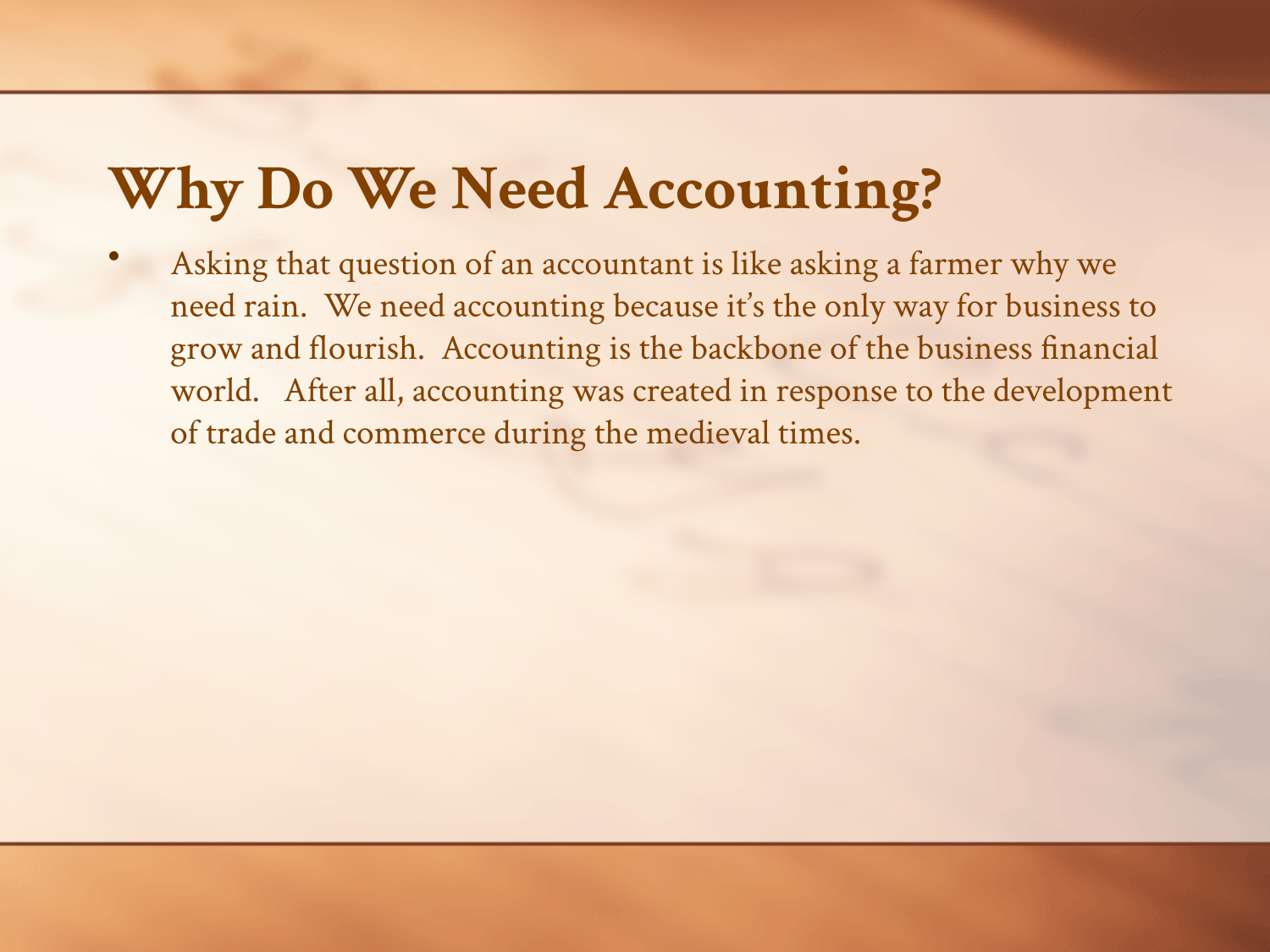

# Why Do We Need Accounting?
Asking that question of an accountant is like asking a farmer why we need rain.  We need accounting because it’s the only way for business to grow and flourish.  Accounting is the backbone of the business financial world.   After all, accounting was created in response to the development of trade and commerce during the medieval times.